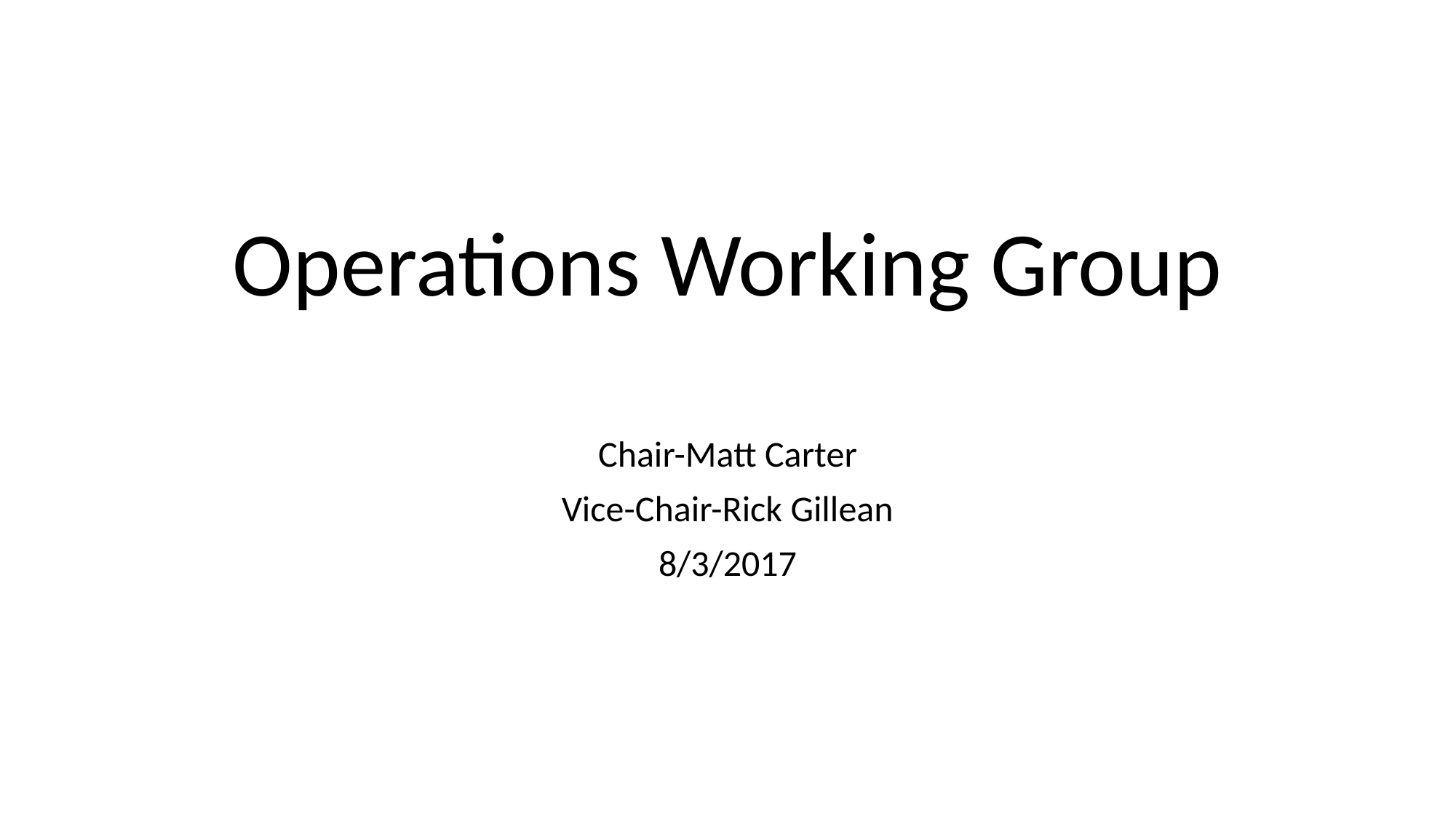

# Operations Working Group
Chair-Matt Carter
Vice-Chair-Rick Gillean
8/3/2017